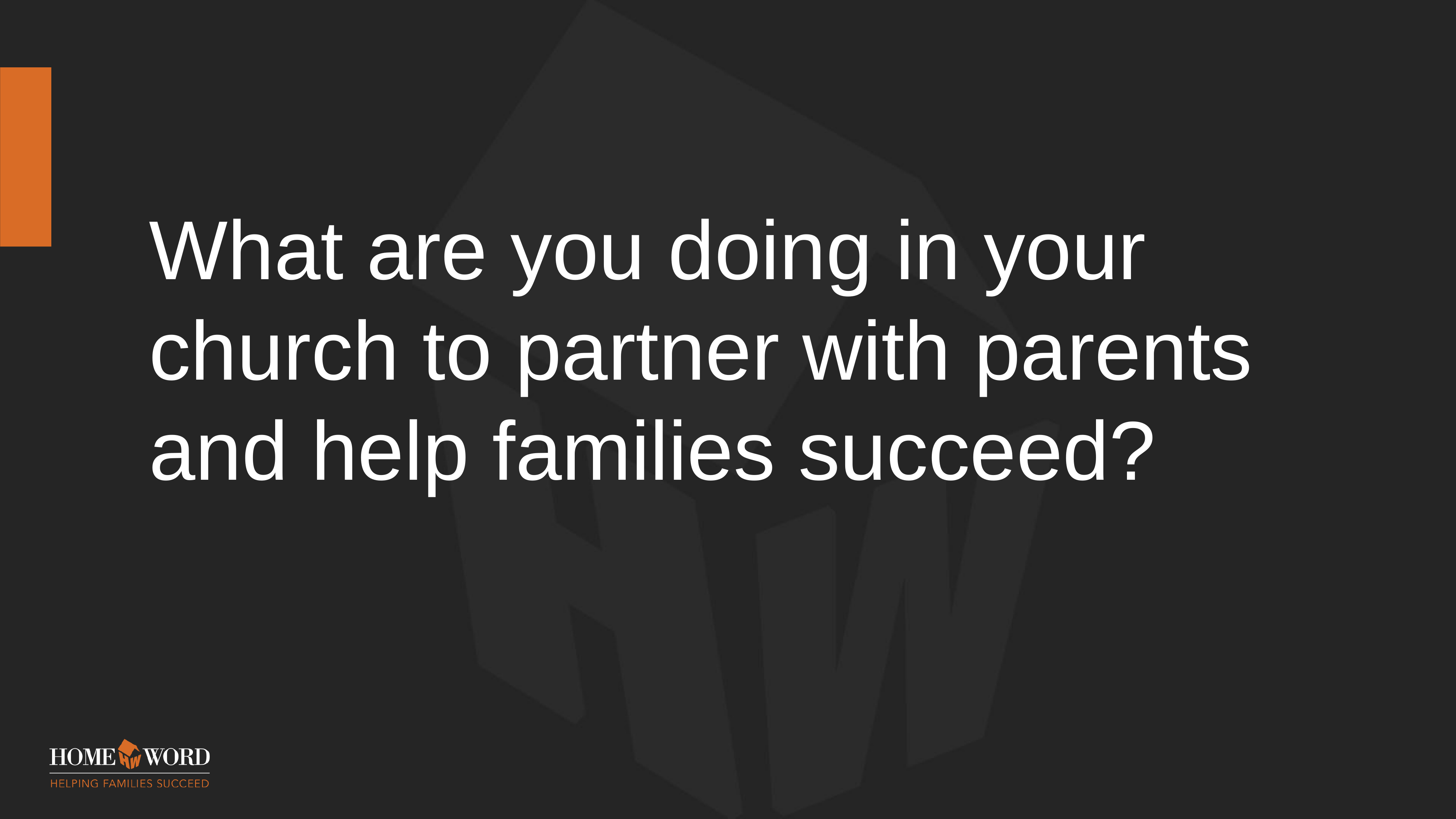

# What are you doing in your church to partner with parents and help families succeed?